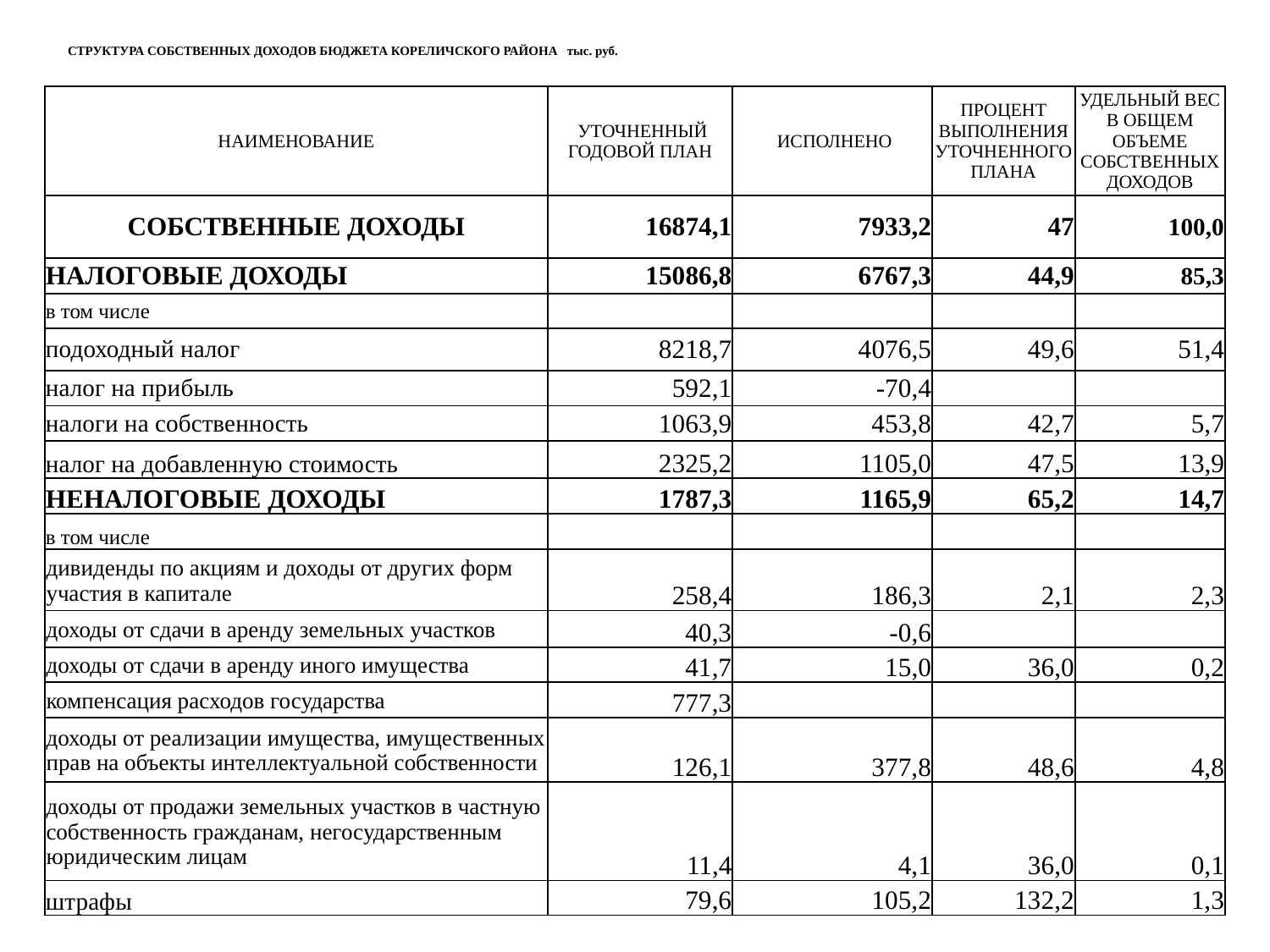

# СТРУКТУРА СОБСТВЕННЫХ ДОХОДОВ БЮДЖЕТА КОРЕЛИЧСКОГО РАЙОНА   тыс. руб.
| НАИМЕНОВАНИЕ | УТОЧНЕННЫЙ ГОДОВОЙ ПЛАН | ИСПОЛНЕНО | ПРОЦЕНТ ВЫПОЛНЕНИЯ УТОЧНЕННОГО ПЛАНА | УДЕЛЬНЫЙ ВЕС В ОБЩЕМ ОБЪЕМЕ СОБСТВЕННЫХ ДОХОДОВ |
| --- | --- | --- | --- | --- |
| СОБСТВЕННЫЕ ДОХОДЫ | 16874,1 | 7933,2 | 47 | 100,0 |
| НАЛОГОВЫЕ ДОХОДЫ | 15086,8 | 6767,3 | 44,9 | 85,3 |
| в том числе |  |  |  |  |
| подоходный налог | 8218,7 | 4076,5 | 49,6 | 51,4 |
| налог на прибыль | 592,1 | -70,4 |  |  |
| налоги на собственность | 1063,9 | 453,8 | 42,7 | 5,7 |
| налог на добавленную стоимость | 2325,2 | 1105,0 | 47,5 | 13,9 |
| НЕНАЛОГОВЫЕ ДОХОДЫ | 1787,3 | 1165,9 | 65,2 | 14,7 |
| в том числе |  |  |  |  |
| дивиденды по акциям и доходы от других форм участия в капитале | 258,4 | 186,3 | 2,1 | 2,3 |
| доходы от сдачи в аренду земельных участков | 40,3 | -0,6 |  |  |
| доходы от сдачи в аренду иного имущества | 41,7 | 15,0 | 36,0 | 0,2 |
| компенсация расходов государства | 777,3 |  |  |  |
| доходы от реализации имущества, имущественных прав на объекты интеллектуальной собственности | 126,1 | 377,8 | 48,6 | 4,8 |
| доходы от продажи земельных участков в частную собственность гражданам, негосударственным юридическим лицам | 11,4 | 4,1 | 36,0 | 0,1 |
| штрафы | 79,6 | 105,2 | 132,2 | 1,3 |